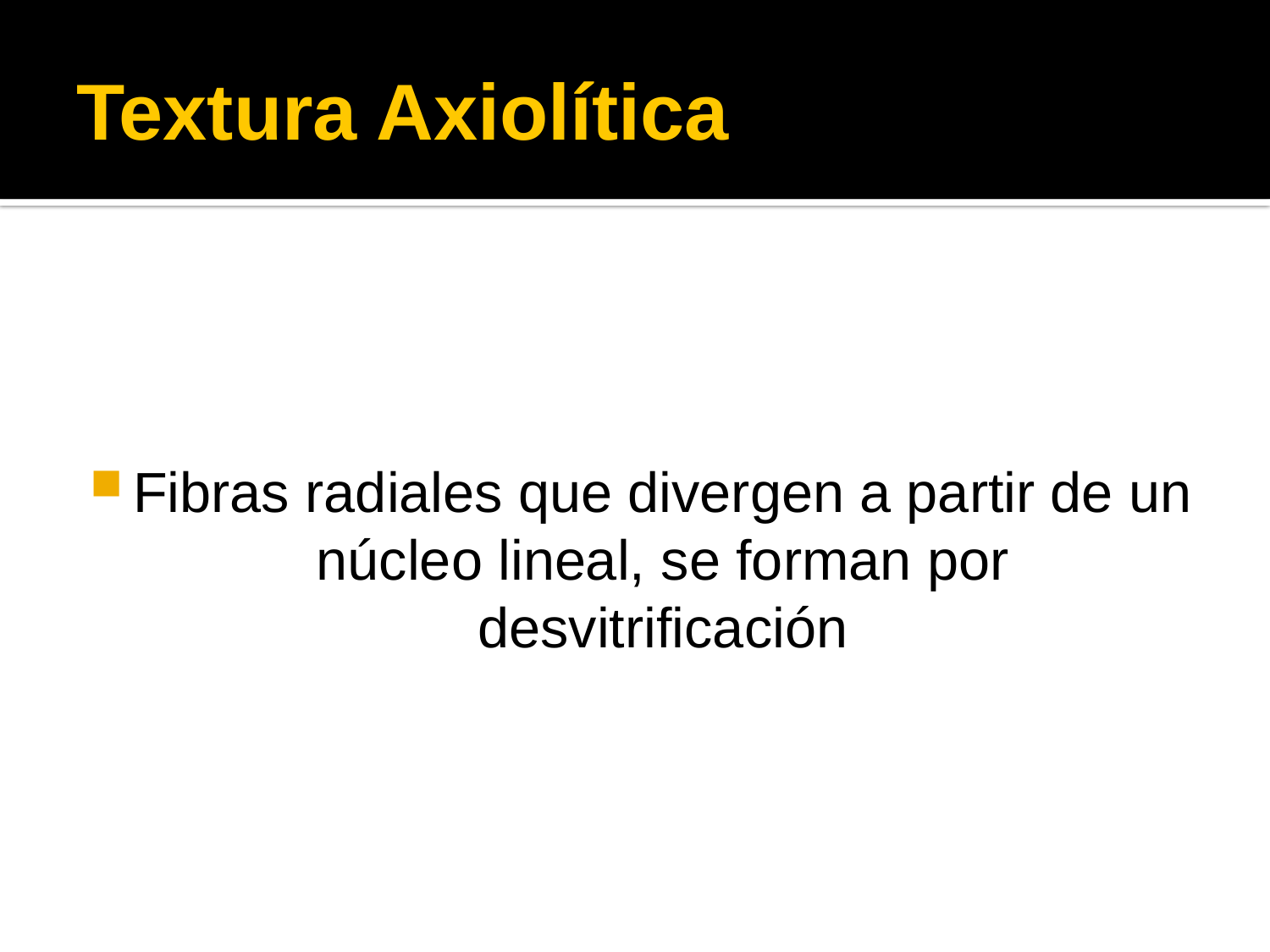

# Textura Axiolítica
Fibras radiales que divergen a partir de un núcleo lineal, se forman por desvitrificación